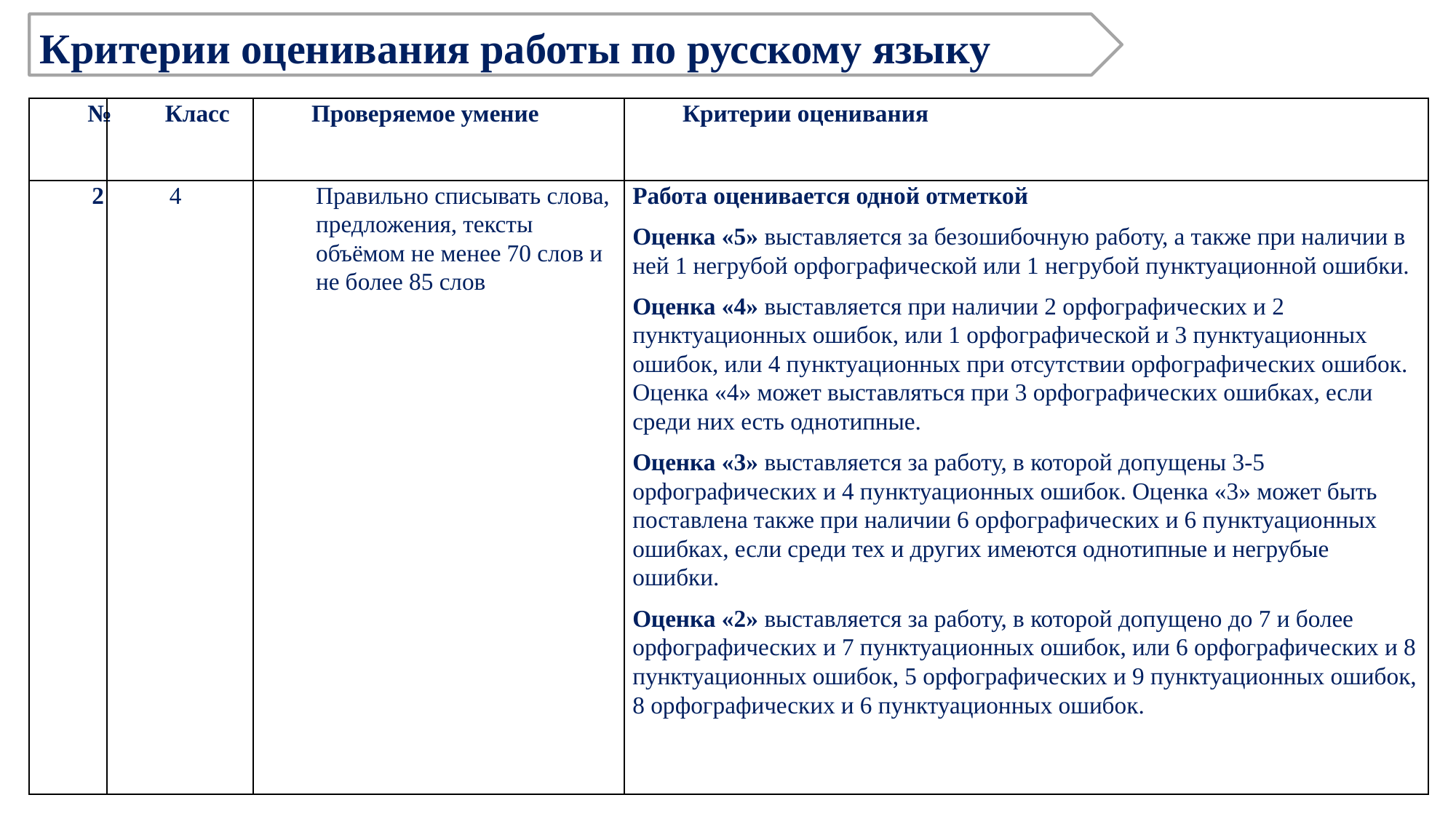

Критерии оценивания работы по русскому языку
| № | Класс | Проверяемое умение | Критерии оценивания |
| --- | --- | --- | --- |
| 2 | 4 | Правильно списывать слова, предложения, тексты объёмом не менее 70 слов и не более 85 слов | Работа оценивается одной отметкой Оценка «5» выставляется за безошибочную работу, а также при наличии в ней 1 негрубой орфографической или 1 негрубой пунктуационной ошибки. Оценка «4» выставляется при наличии 2 орфографических и 2 пунктуационных ошибок, или 1 орфографической и 3 пунктуационных ошибок, или 4 пунктуационных при отсутствии орфографических ошибок. Оценка «4» может выставляться при 3 орфографических ошибках, если среди них есть однотипные. Оценка «3» выставляется за работу, в которой допущены 3-5 орфографических и 4 пунктуационных ошибок. Оценка «3» может быть поставлена также при наличии 6 орфографических и 6 пунктуационных ошибках, если среди тех и других имеются однотипные и негрубые ошибки. Оценка «2» выставляется за работу, в которой допущено до 7 и более орфографических и 7 пунктуационных ошибок, или 6 орфографических и 8 пунктуационных ошибок, 5 орфографических и 9 пунктуационных ошибок, 8 орфографических и 6 пунктуационных ошибок. |